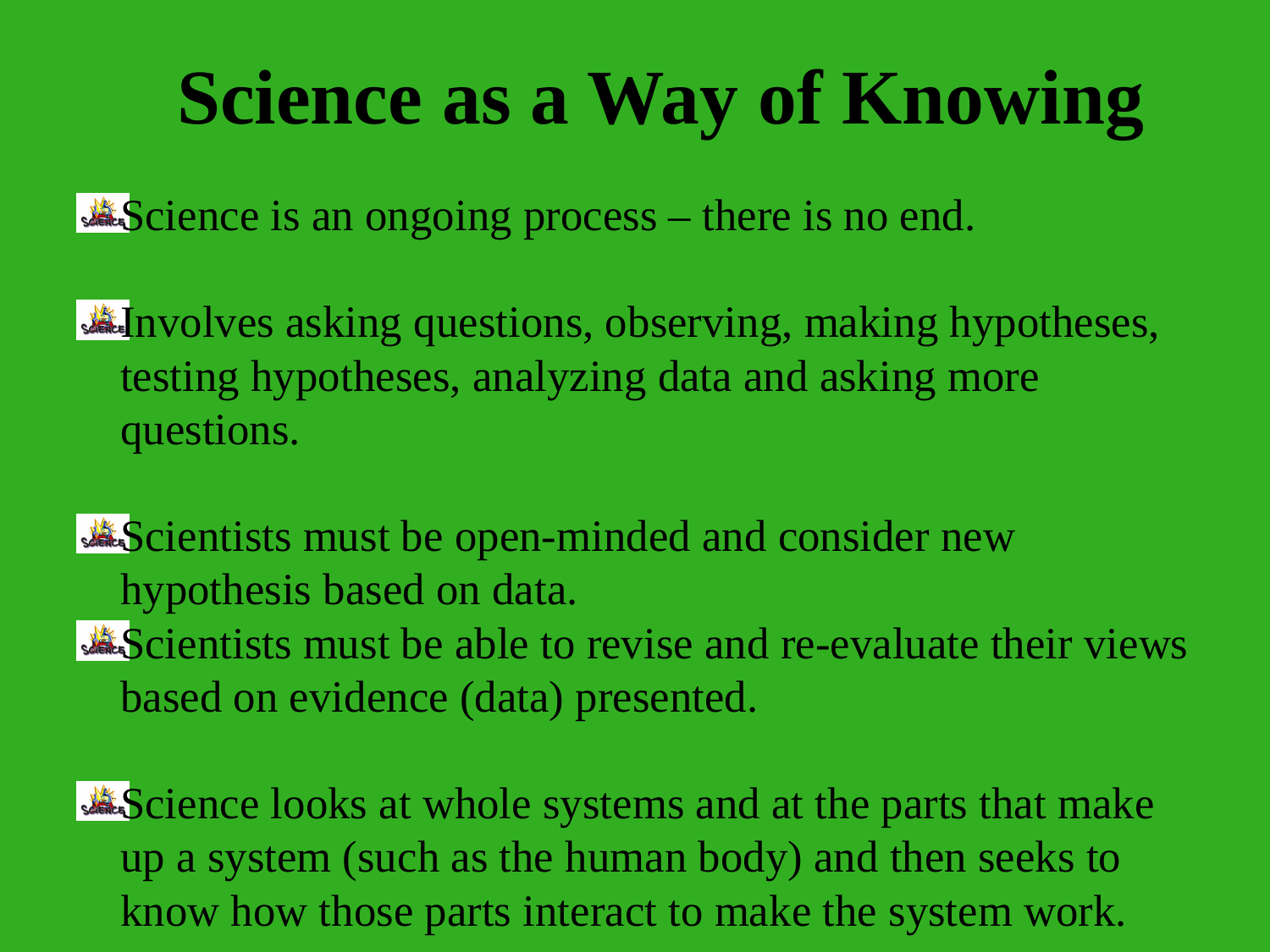

# Science as a Way of Knowing
Science is an ongoing process – there is no end.

Involves asking questions, observing, making hypotheses, testing hypotheses, analyzing data and asking more questions.

Scientists must be open-minded and consider new hypothesis based on data.
	Scientists must be able to revise and re-evaluate their views based on evidence (data) presented.

Science looks at whole systems and at the parts that make up a system (such as the human body) and then seeks to know how those parts interact to make the system work.